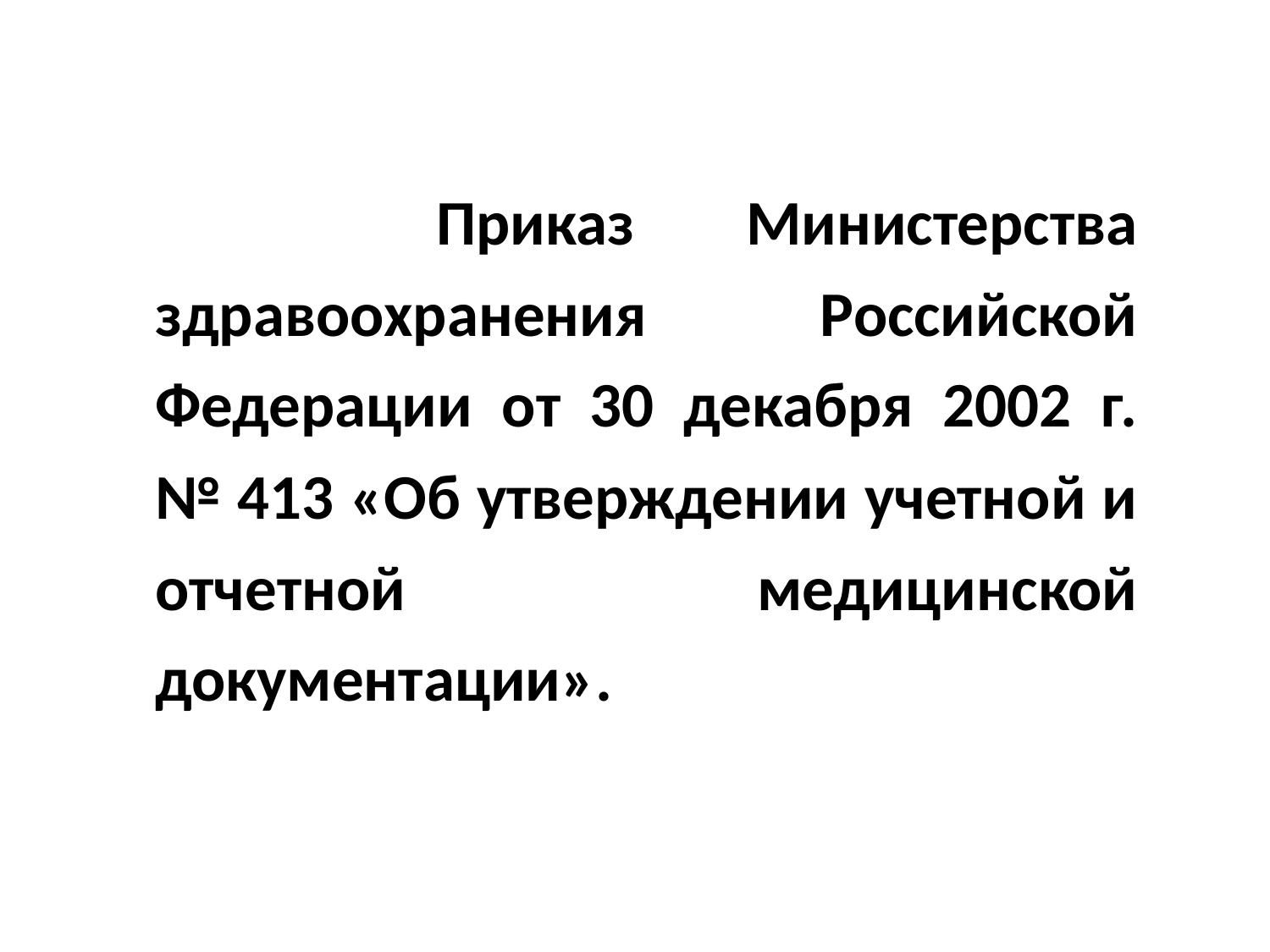

Приказ Министерства здравоохранения  Российской Федерации от 30 декабря 2002 г. № 413 «Об утверждении учетной и отчетной медицинской документации».